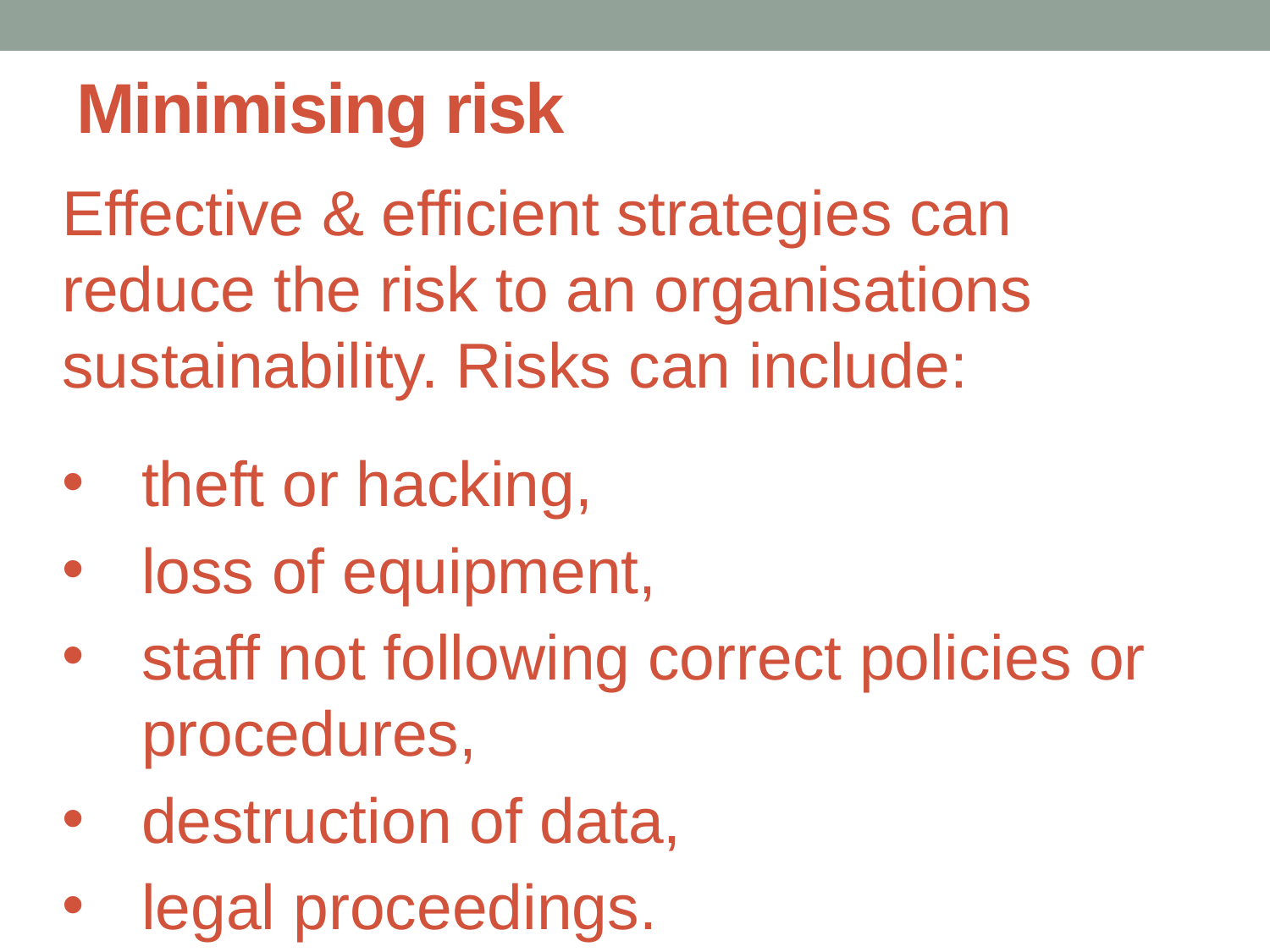

# Minimising risk
Effective & efficient strategies can reduce the risk to an organisations sustainability. Risks can include:
theft or hacking,
loss of equipment,
staff not following correct policies or procedures,
destruction of data,
legal proceedings.